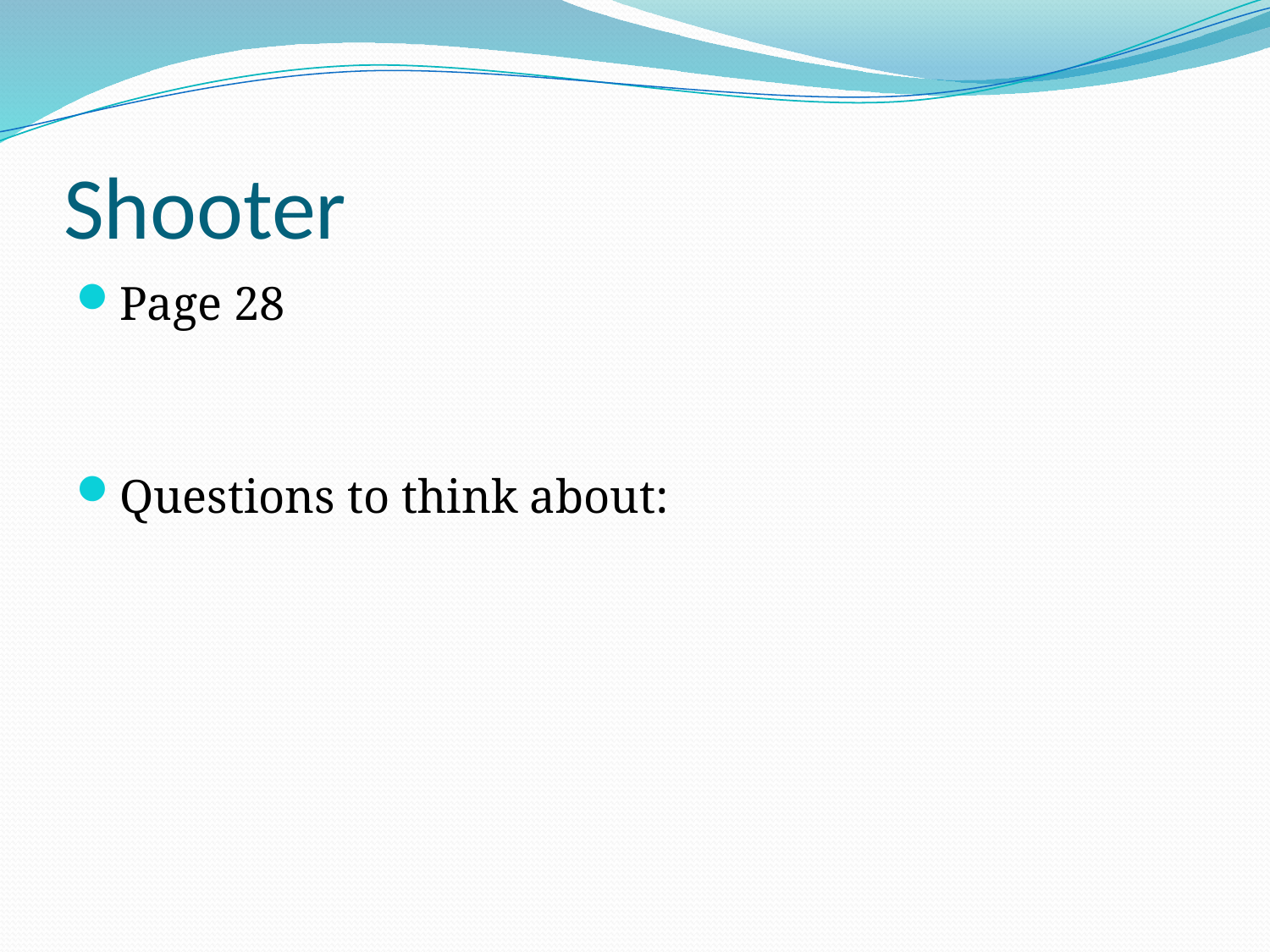

# Shooter
Page 28

Questions to think about: